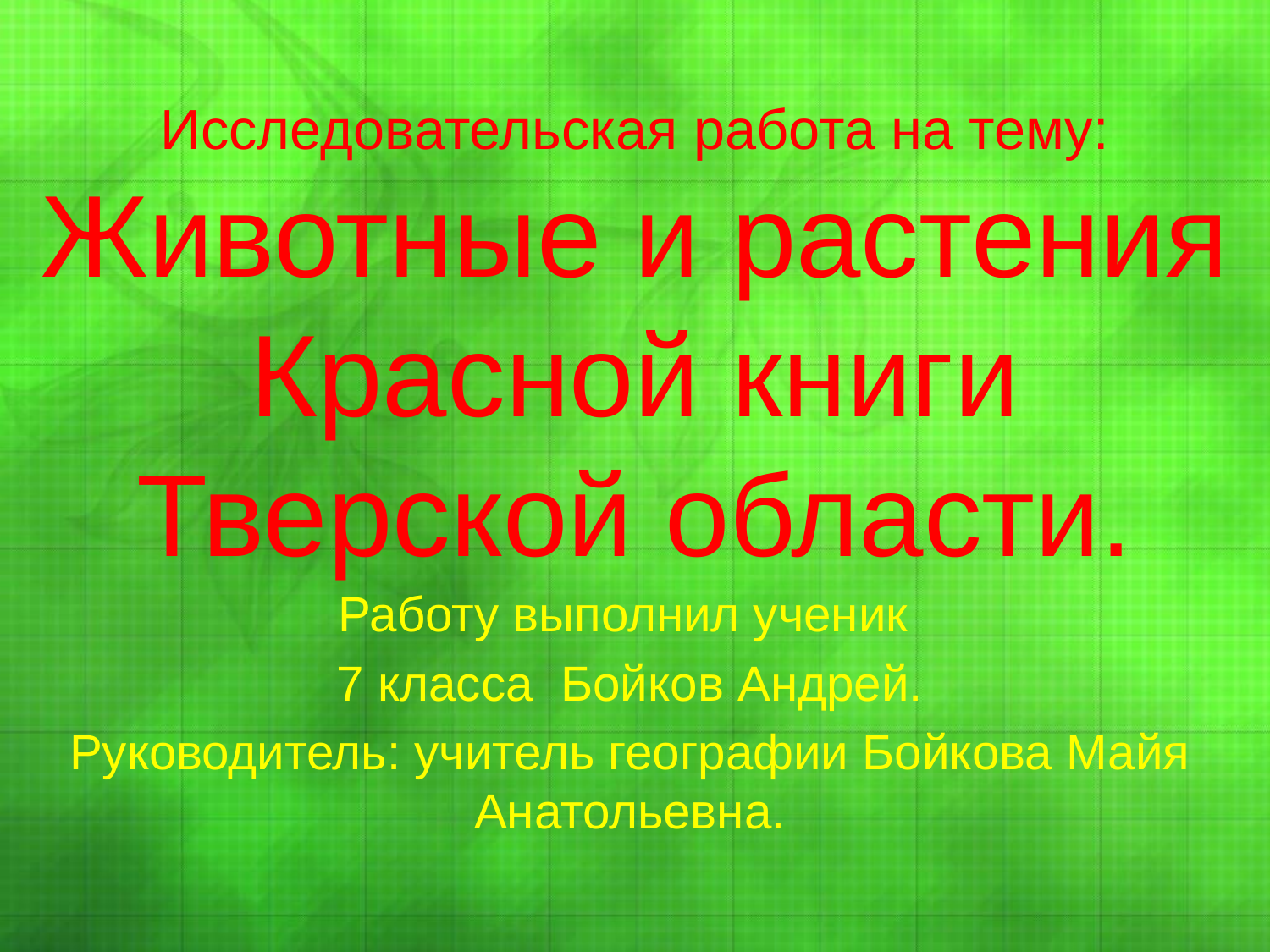

# Исследовательская работа на тему: Животные и растения Красной книги Тверской области.
Работу выполнил ученик
7 класса  Бойков Андрей.
Руководитель: учитель географии Бойкова Майя Анатольевна.